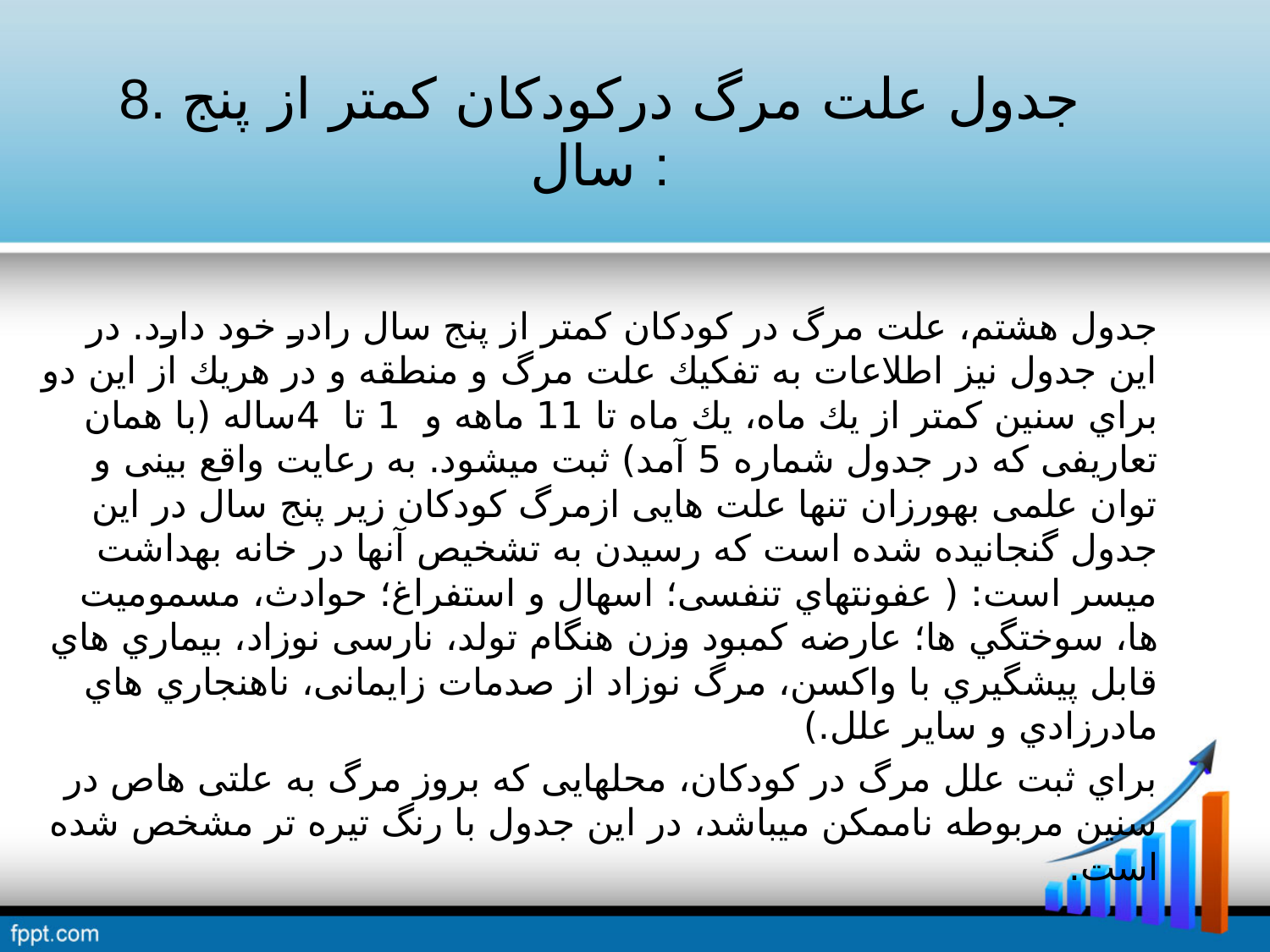

# 8. جدول علت مرگ درکودکان کمتر از پنج سال :
جدول هشتم، علت مرگ در كودكان كمتر از پنج سال رادر خود دارد. در این جدول نيز اطلاعات به تفکيك علت مرگ و منطقه و در هریك از این دو براي سنين كمتر از یك ماه، یك ماه تا 11 ماهه و  1 تا  4ساله (با همان تعاریفی كه در جدول شماره 5 آمد) ثبت میشود. به رعایت واقع بينی و توان علمی بهورزان تنها علت هایی ازمرگ كودكان زیر پنج سال در این جدول گنجانيده شده است كه رسيدن به تشخيص آنها در خانه بهداشت ميسر است: ( عفونتهاي تنفسی؛ اسهال و استفراغ؛ حوادث، مسموميت ها، سوختگي ها؛ عارضه كمبود وزن هنگام تولد، نارسی نوزاد، بيماري هاي قابل پيشگيري با واكسن، مرگ نوزاد از صدمات زایمانی، ناهنجاري هاي مادرزادي و سایر علل.)
براي ثبت علل مرگ در كودكان، محلهایی كه بروز مرگ به علتی هاص در سنين مربوطه ناممکن میباشد، در این جدول با رنگ تيره تر مشخص شده است.